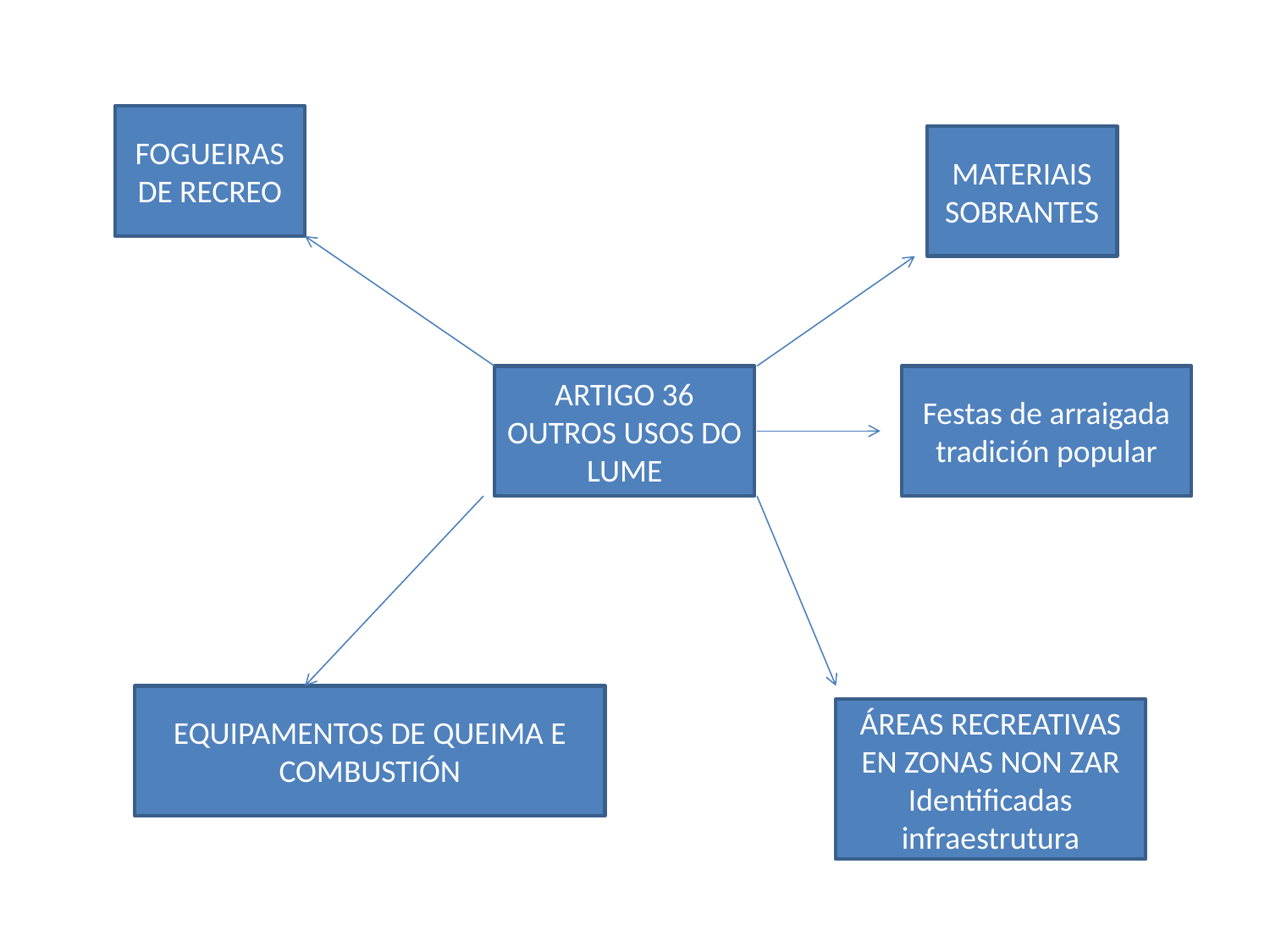

FOGUEIRAS DE RECREO
MATERIAIS SOBRANTES
ARTIGO 36 OUTROS USOS DO LUME
Festas de arraigada tradición popular
EQUIPAMENTOS DE QUEIMA E COMBUSTIÓN
ÁREAS RECREATIVAS EN ZONAS NON ZAR
Identificadas
infraestrutura